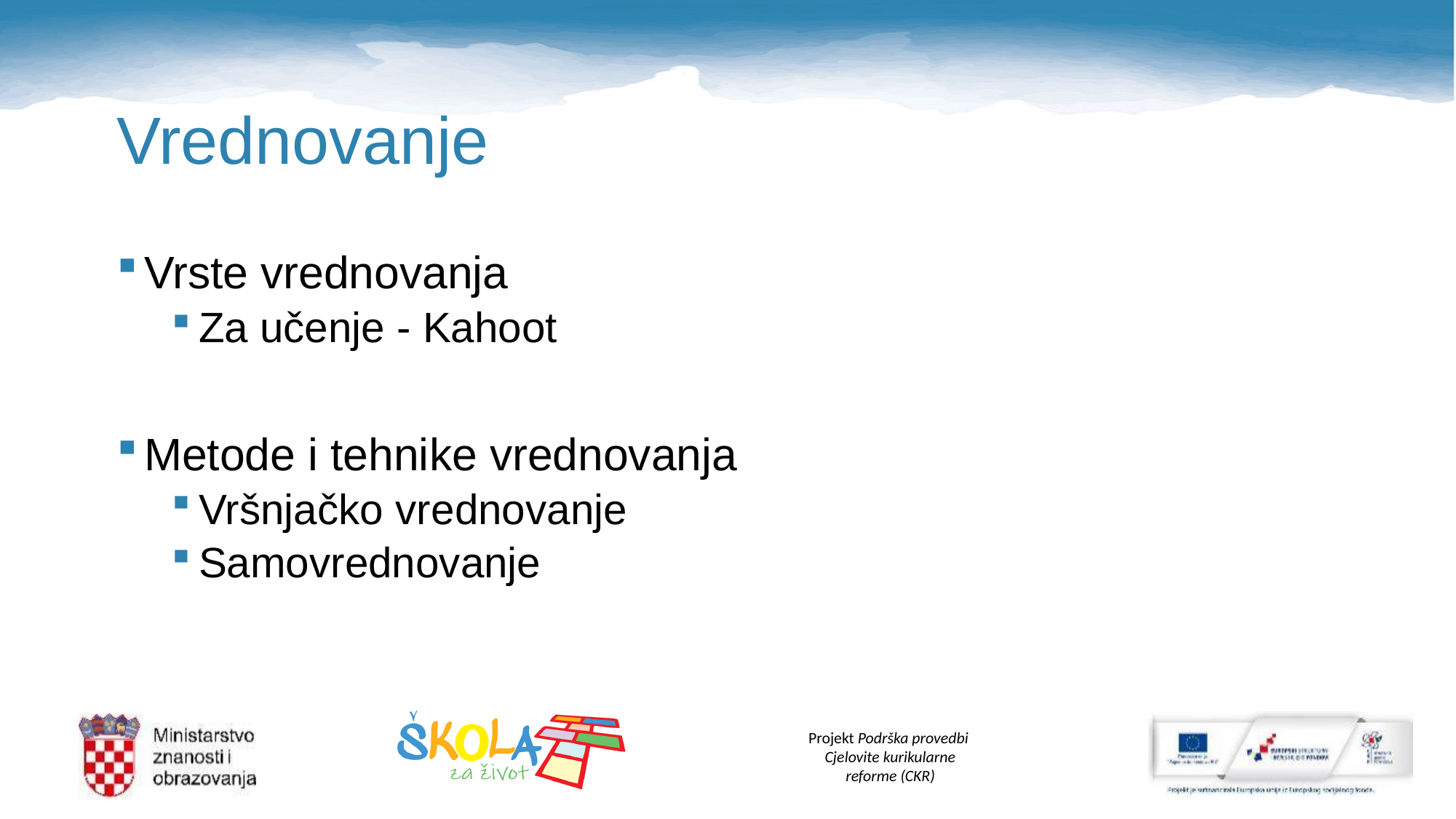

# Vrednovanje
Vrste vrednovanja
Za učenje - Kahoot

Metode i tehnike vrednovanja
Vršnjačko vrednovanje
Samovrednovanje